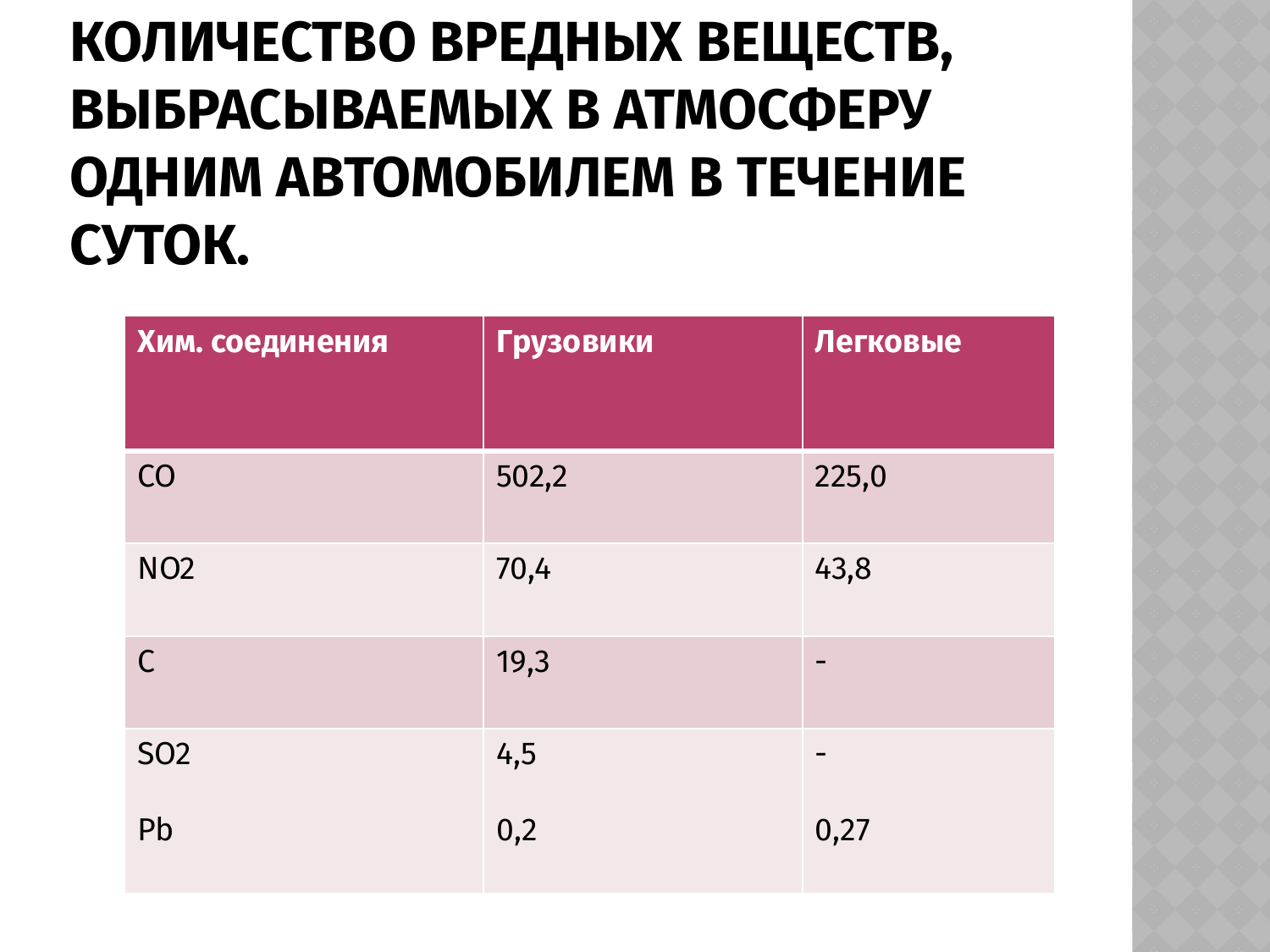

# Количество вредных веществ, выбрасываемых в атмосферу одним автомобилем в течение суток.

| Хим. соединения | Грузовики | Легковые |
| --- | --- | --- |
| СО | 502,2 | 225,0 |
| NО2 | 70,4 | 43,8 |
| С | 19,3 | - |
| SO2 Pb | 4,5 0,2 | - 0,27 |